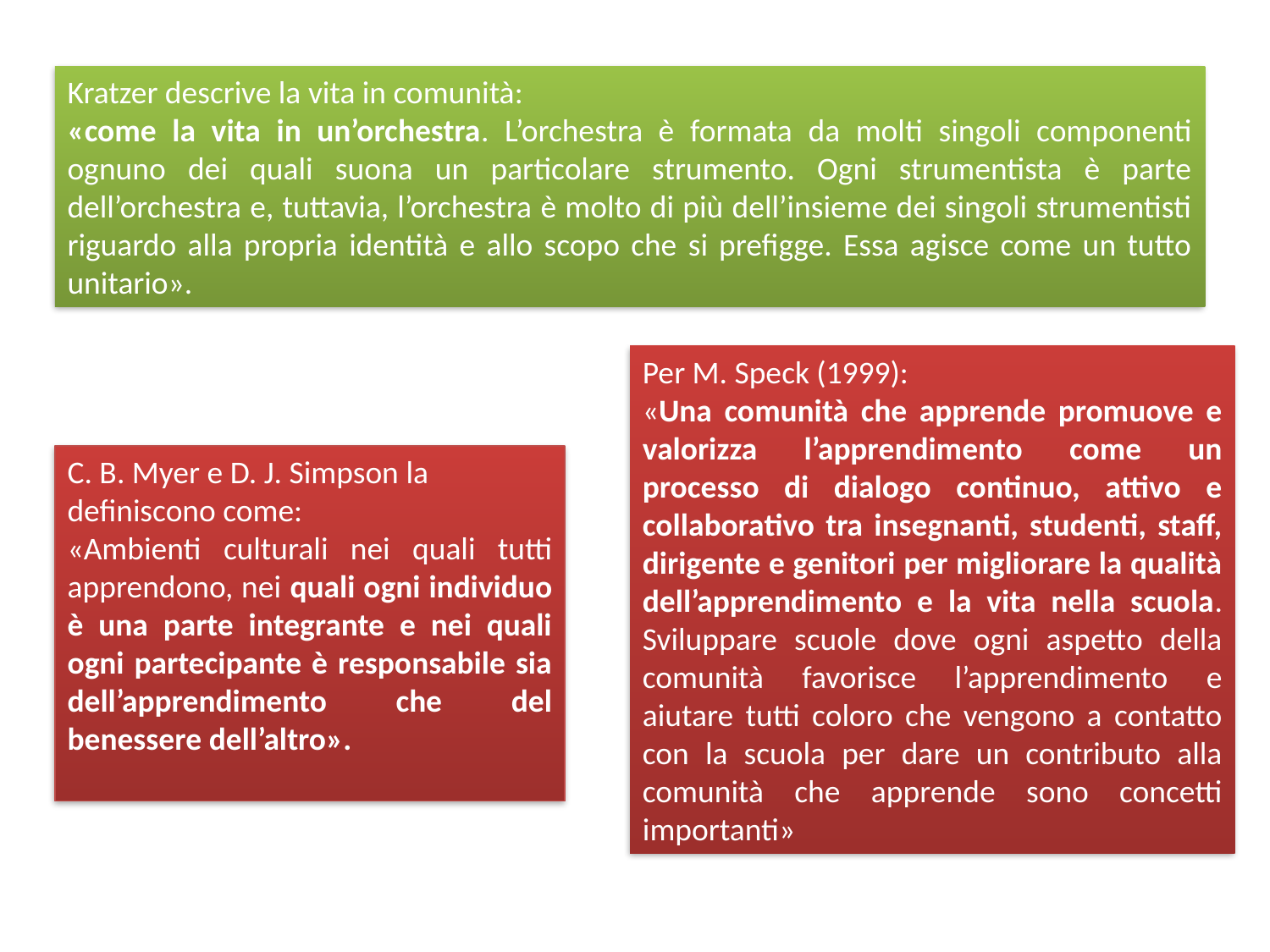

Kratzer descrive la vita in comunità:
«come la vita in un’orchestra. L’orchestra è formata da molti singoli componenti ognuno dei quali suona un particolare strumento. Ogni strumentista è parte dell’orchestra e, tuttavia, l’orchestra è molto di più dell’insieme dei singoli strumentisti riguardo alla propria identità e allo scopo che si prefigge. Essa agisce come un tutto unitario».
Per M. Speck (1999):
«Una comunità che apprende promuove e valorizza l’apprendimento come un processo di dialogo continuo, attivo e collaborativo tra insegnanti, studenti, staff, dirigente e genitori per migliorare la qualità dell’apprendimento e la vita nella scuola. Sviluppare scuole dove ogni aspetto della comunità favorisce l’apprendimento e aiutare tutti coloro che vengono a contatto con la scuola per dare un contributo alla comunità che apprende sono concetti importanti»
C. B. Myer e D. J. Simpson la definiscono come:
«Ambienti culturali nei quali tutti apprendono, nei quali ogni individuo è una parte integrante e nei quali ogni partecipante è responsabile sia dell’apprendimento che del benessere dell’altro».